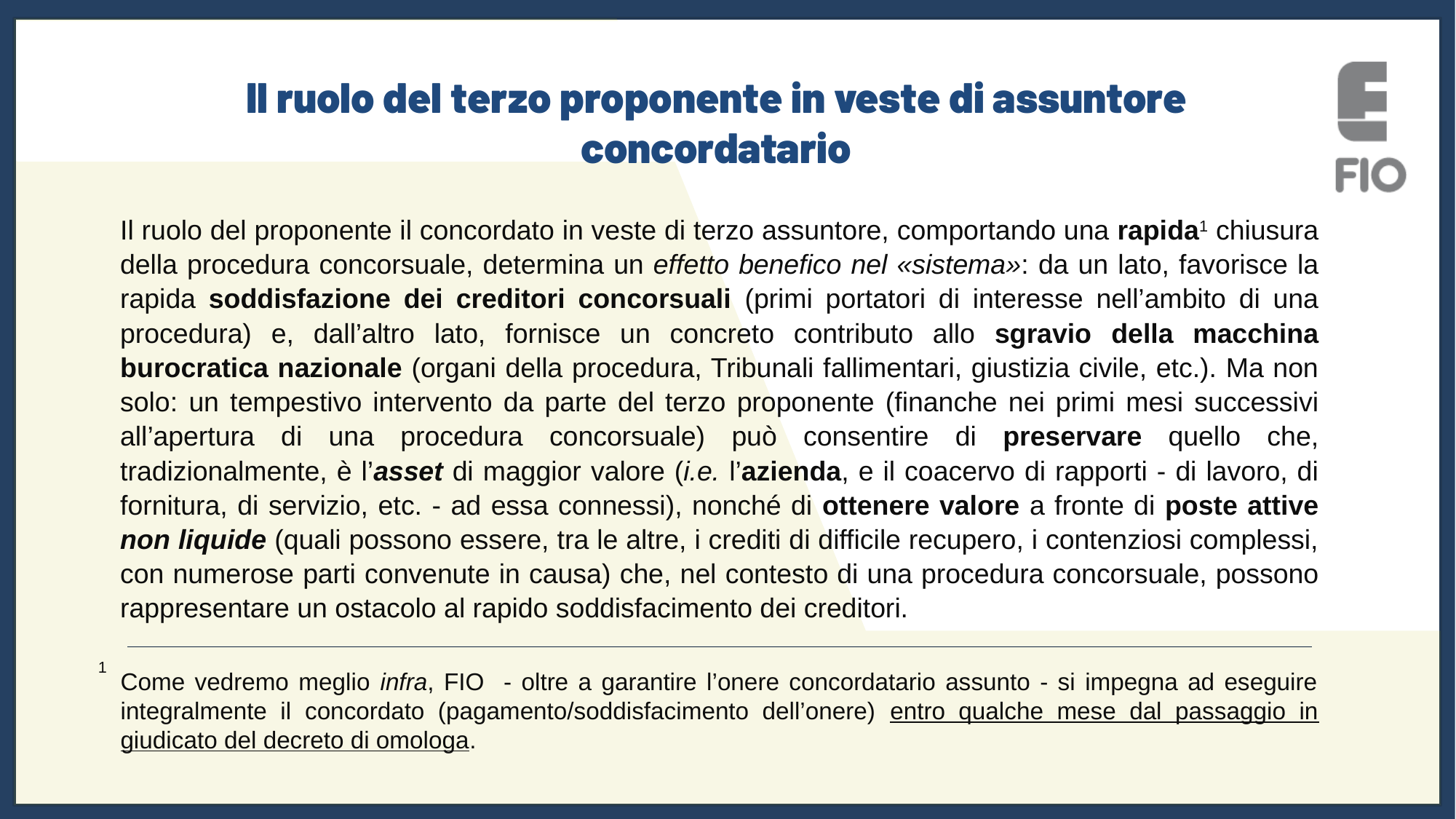

Il ruolo del terzo proponente in veste di assuntore concordatario
Il ruolo del proponente il concordato in veste di terzo assuntore, comportando una rapida1 chiusura della procedura concorsuale, determina un effetto benefico nel «sistema»: da un lato, favorisce la rapida soddisfazione dei creditori concorsuali (primi portatori di interesse nell’ambito di una procedura) e, dall’altro lato, fornisce un concreto contributo allo sgravio della macchina burocratica nazionale (organi della procedura, Tribunali fallimentari, giustizia civile, etc.). Ma non solo: un tempestivo intervento da parte del terzo proponente (finanche nei primi mesi successivi all’apertura di una procedura concorsuale) può consentire di preservare quello che, tradizionalmente, è l’asset di maggior valore (i.e. l’azienda, e il coacervo di rapporti - di lavoro, di fornitura, di servizio, etc. - ad essa connessi), nonché di ottenere valore a fronte di poste attive non liquide (quali possono essere, tra le altre, i crediti di difficile recupero, i contenziosi complessi, con numerose parti convenute in causa) che, nel contesto di una procedura concorsuale, possono rappresentare un ostacolo al rapido soddisfacimento dei creditori.

1
Come vedremo meglio infra, FIO  - oltre a garantire l’onere concordatario assunto - si impegna ad eseguire integralmente il concordato (pagamento/soddisfacimento dell’onere) entro qualche mese dal passaggio in giudicato del decreto di omologa.